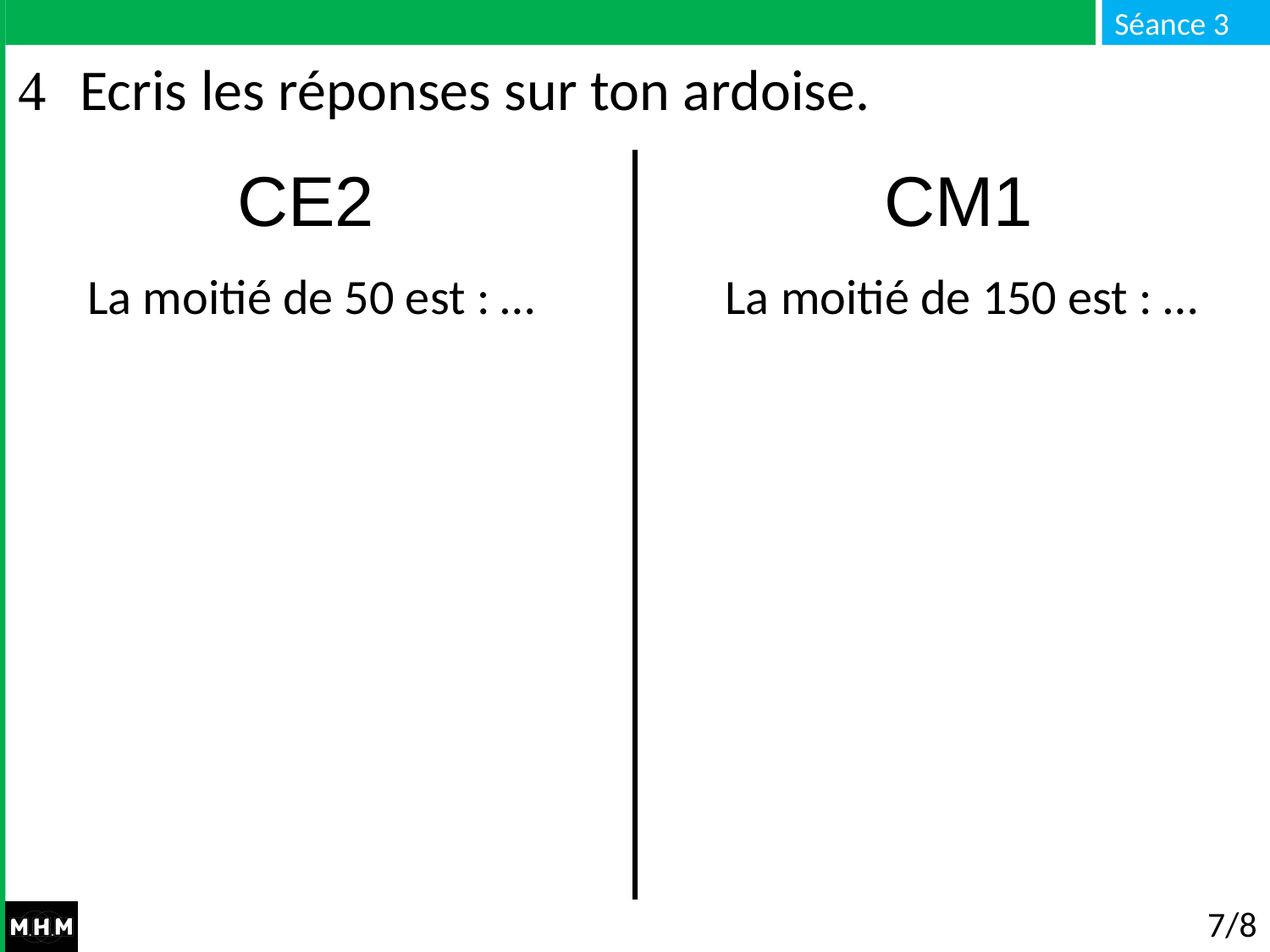

# Ecris les réponses sur ton ardoise.
CE2                          CM1

La moitié de 50 est : …

La moitié de 150 est : …

7/8